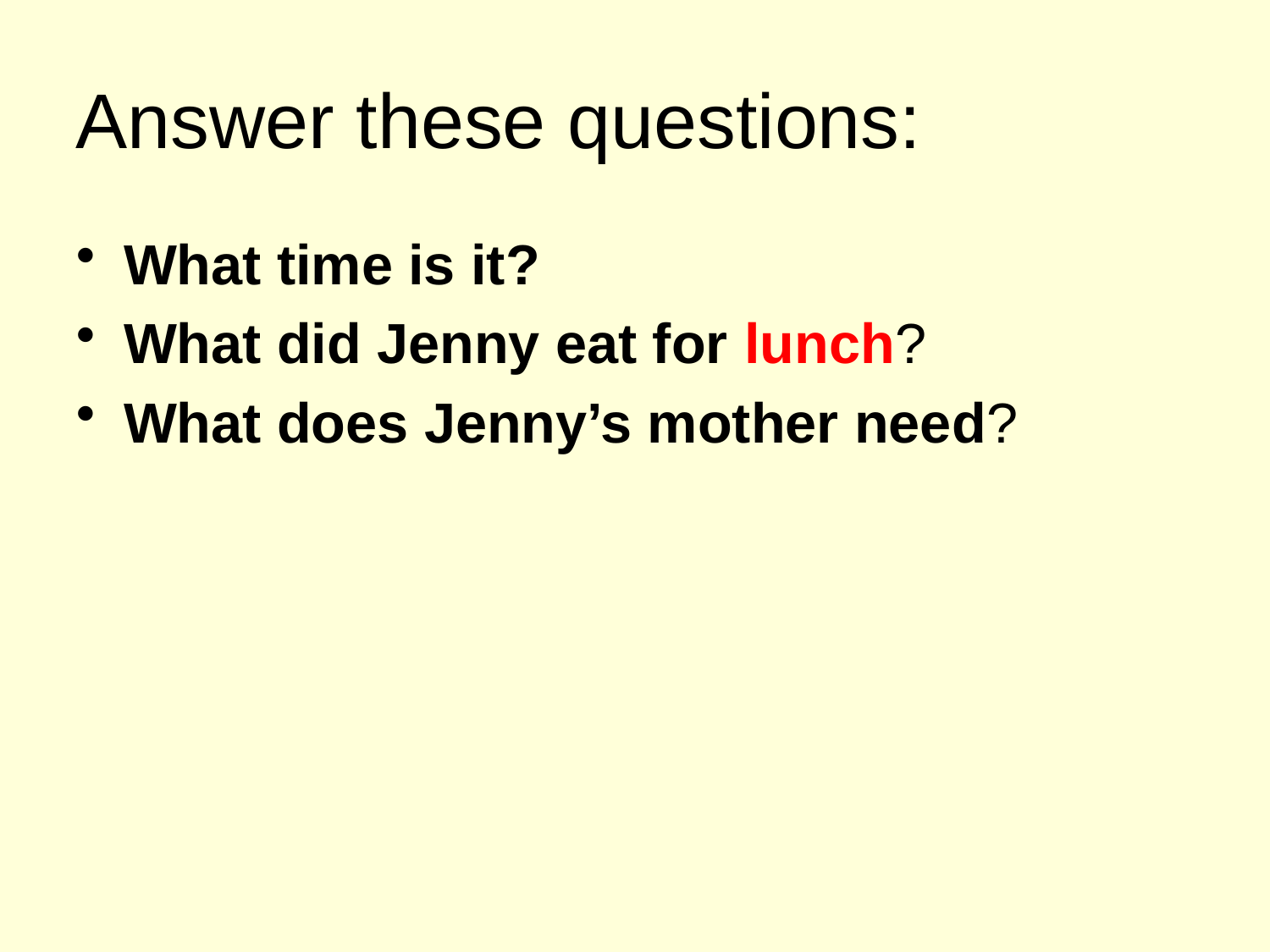

# Answer these questions:
What time is it?
What did Jenny eat for lunch?
What does Jenny’s mother need?